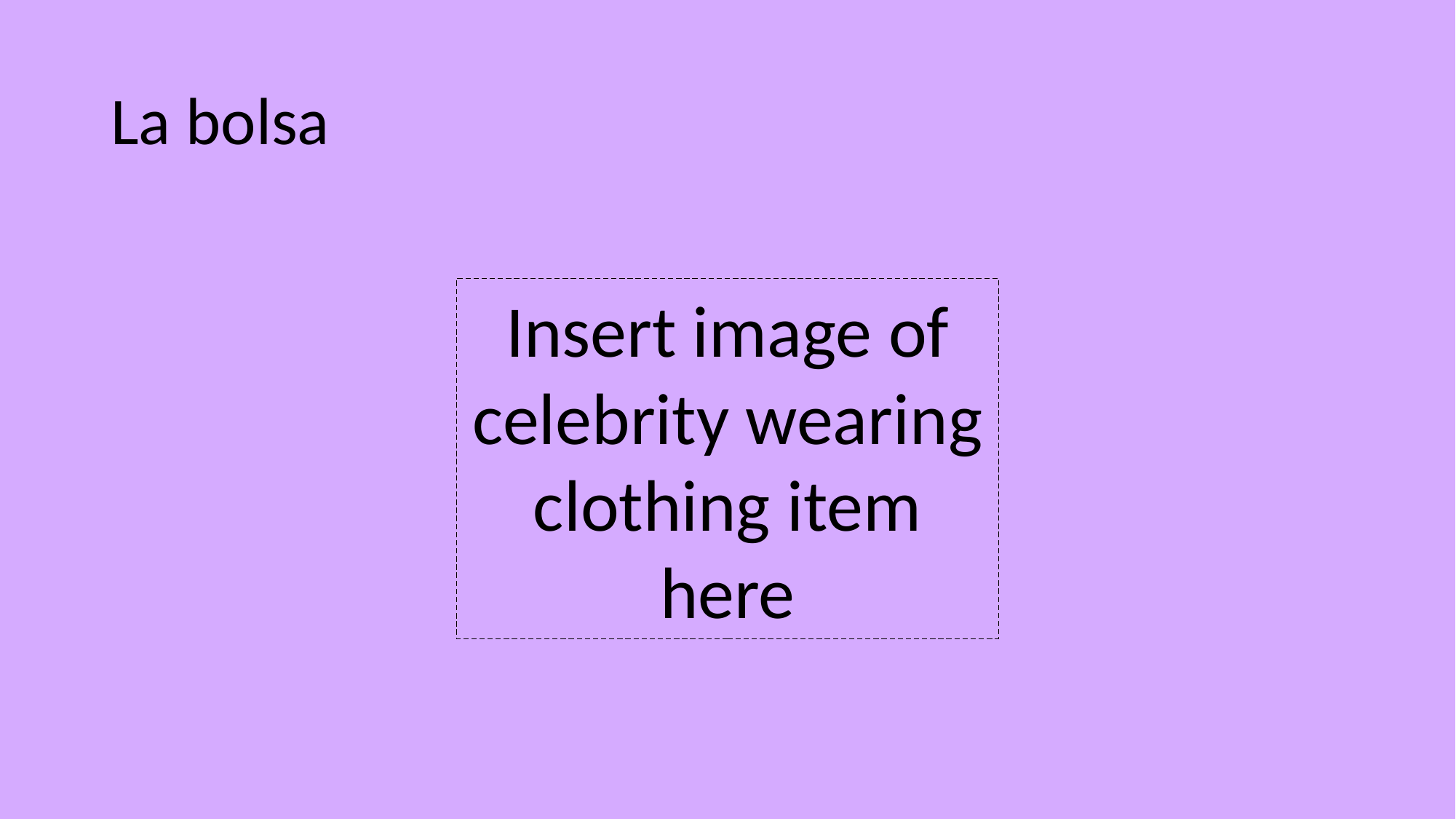

# La bolsa
Insert image of celebrity wearing clothing item here